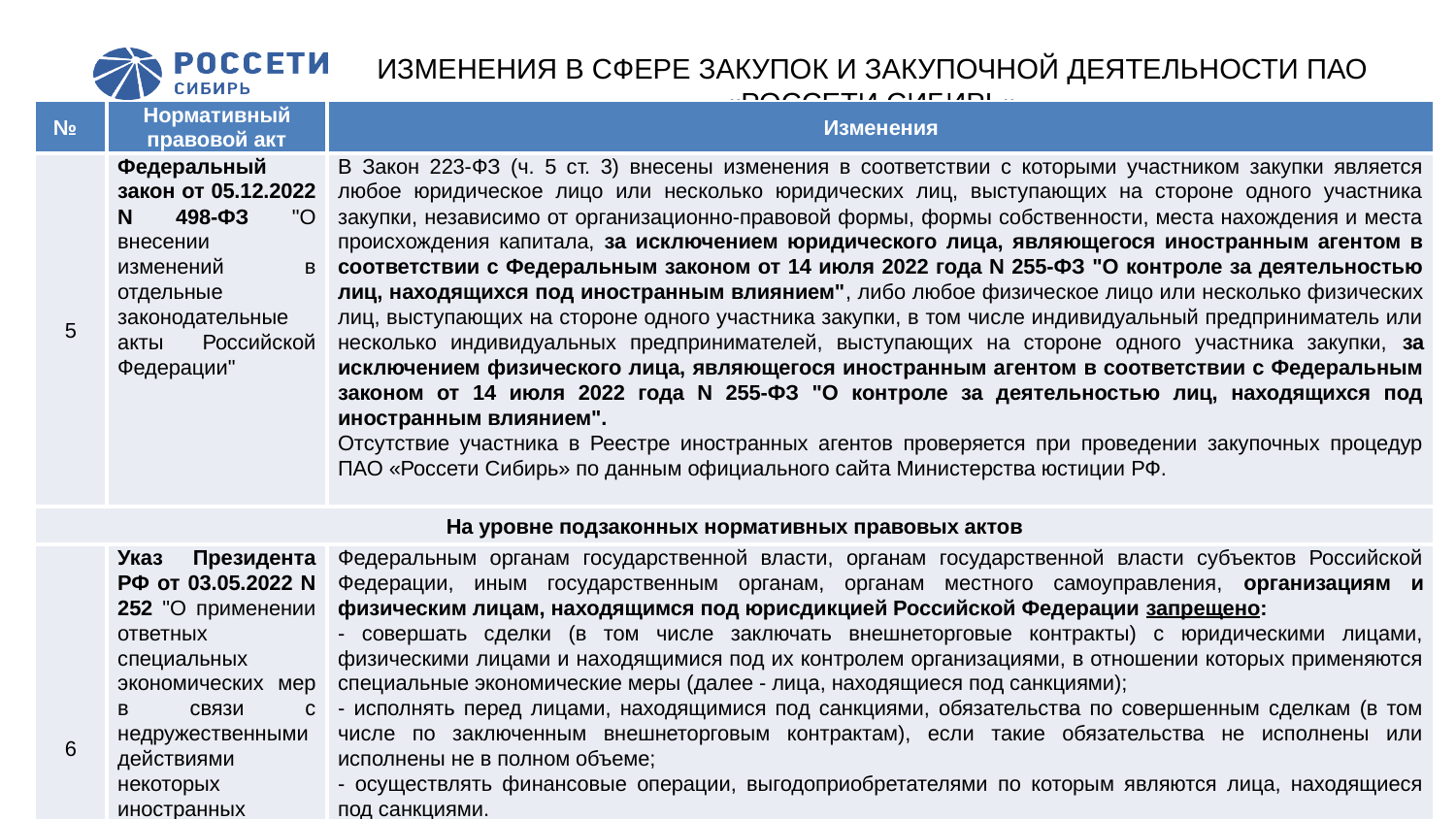

2
ИЗМЕНЕНИЯ В СФЕРЕ ЗАКУПОК И ЗАКУПОЧНОЙ ДЕЯТЕЛЬНОСТИ ПАО «РОССЕТИ СИБИРЬ»
| № | Нормативный правовой акт | Изменения |
| --- | --- | --- |
| 5 | Федеральный закон от 05.12.2022 N 498-ФЗ "О внесении изменений в отдельные законодательные акты Российской Федерации" | В Закон 223-ФЗ (ч. 5 ст. 3) внесены изменения в соответствии с которыми участником закупки является любое юридическое лицо или несколько юридических лиц, выступающих на стороне одного участника закупки, независимо от организационно-правовой формы, формы собственности, места нахождения и места происхождения капитала, за исключением юридического лица, являющегося иностранным агентом в соответствии с Федеральным законом от 14 июля 2022 года N 255-ФЗ "О контроле за деятельностью лиц, находящихся под иностранным влиянием", либо любое физическое лицо или несколько физических лиц, выступающих на стороне одного участника закупки, в том числе индивидуальный предприниматель или несколько индивидуальных предпринимателей, выступающих на стороне одного участника закупки, за исключением физического лица, являющегося иностранным агентом в соответствии с Федеральным законом от 14 июля 2022 года N 255-ФЗ "О контроле за деятельностью лиц, находящихся под иностранным влиянием". Отсутствие участника в Реестре иностранных агентов проверяется при проведении закупочных процедур ПАО «Россети Сибирь» по данным официального сайта Министерства юстиции РФ. |
| На уровне подзаконных нормативных правовых актов |  |  |
| 6 | Указ Президента РФ от 03.05.2022 N 252 "О применении ответных специальных экономических мер в связи с недружественными действиями некоторых иностранных государств и международных организаций" | Федеральным органам государственной власти, органам государственной власти субъектов Российской Федерации, иным государственным органам, органам местного самоуправления, организациям и физическим лицам, находящимся под юрисдикцией Российской Федерации запрещено: - совершать сделки (в том числе заключать внешнеторговые контракты) с юридическими лицами, физическими лицами и находящимися под их контролем организациями, в отношении которых применяются специальные экономические меры (далее - лица, находящиеся под санкциями); - исполнять перед лицами, находящимися под санкциями, обязательства по совершенным сделкам (в том числе по заключенным внешнеторговым контрактам), если такие обязательства не исполнены или исполнены не в полном объеме; - осуществлять финансовые операции, выгодоприобретателями по которым являются лица, находящиеся под санкциями. Перечень таких лиц утвержден постановлением Правительства Российской Федерации от 11.05.2022 № 851 «О мерах по реализации Указа Президента Российской Федерации от 3 мая 2022 г. № 252». Отсутствие участника в указанном перечне проверяется при проведении закупочных процедур ПАО «Россети Сибирь». |